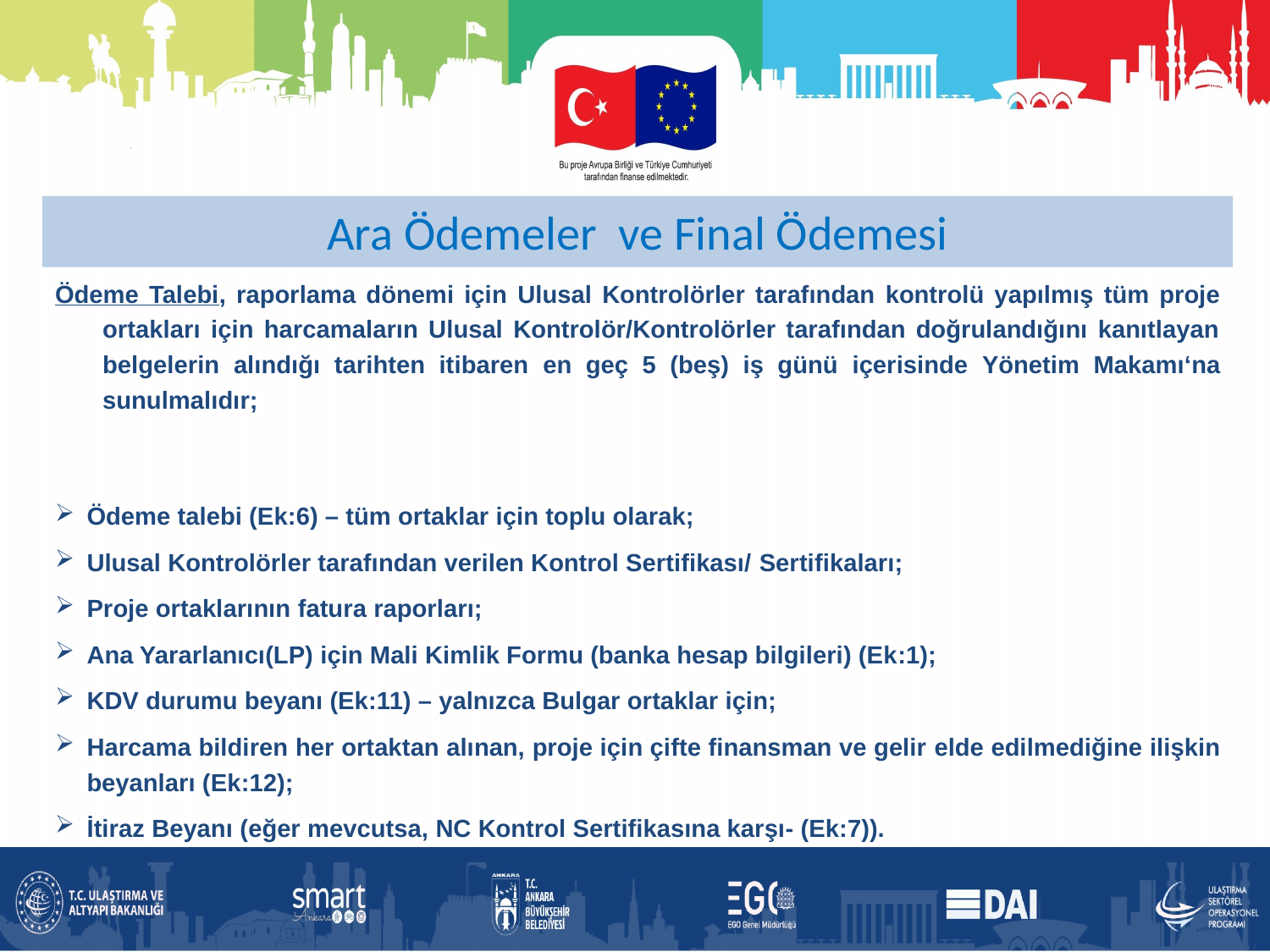

Ara Ödemeler  ve Final Ödemesi
Ödeme Talebi, raporlama dönemi için Ulusal Kontrolörler tarafından kontrolü yapılmış tüm proje ortakları için harcamaların Ulusal Kontrolör/Kontrolörler tarafından doğrulandığını kanıtlayan belgelerin alındığı tarihten itibaren en geç 5 (beş) iş günü içerisinde Yönetim Makamı‘na sunulmalıdır;

Ödeme talebi (Ek:6) – tüm ortaklar için toplu olarak;
Ulusal Kontrolörler tarafından verilen Kontrol Sertifikası/ Sertifikaları;
Proje ortaklarının fatura raporları;
Ana Yararlanıcı(LP) için Mali Kimlik Formu (banka hesap bilgileri) (Ek:1);
KDV durumu beyanı (Ek:11) – yalnızca Bulgar ortaklar için;
Harcama bildiren her ortaktan alınan, proje için çifte finansman ve gelir elde edilmediğine ilişkin beyanları (Ek:12);
İtiraz Beyanı (eğer mevcutsa, NC Kontrol Sertifikasına karşı- (Ek:7)).